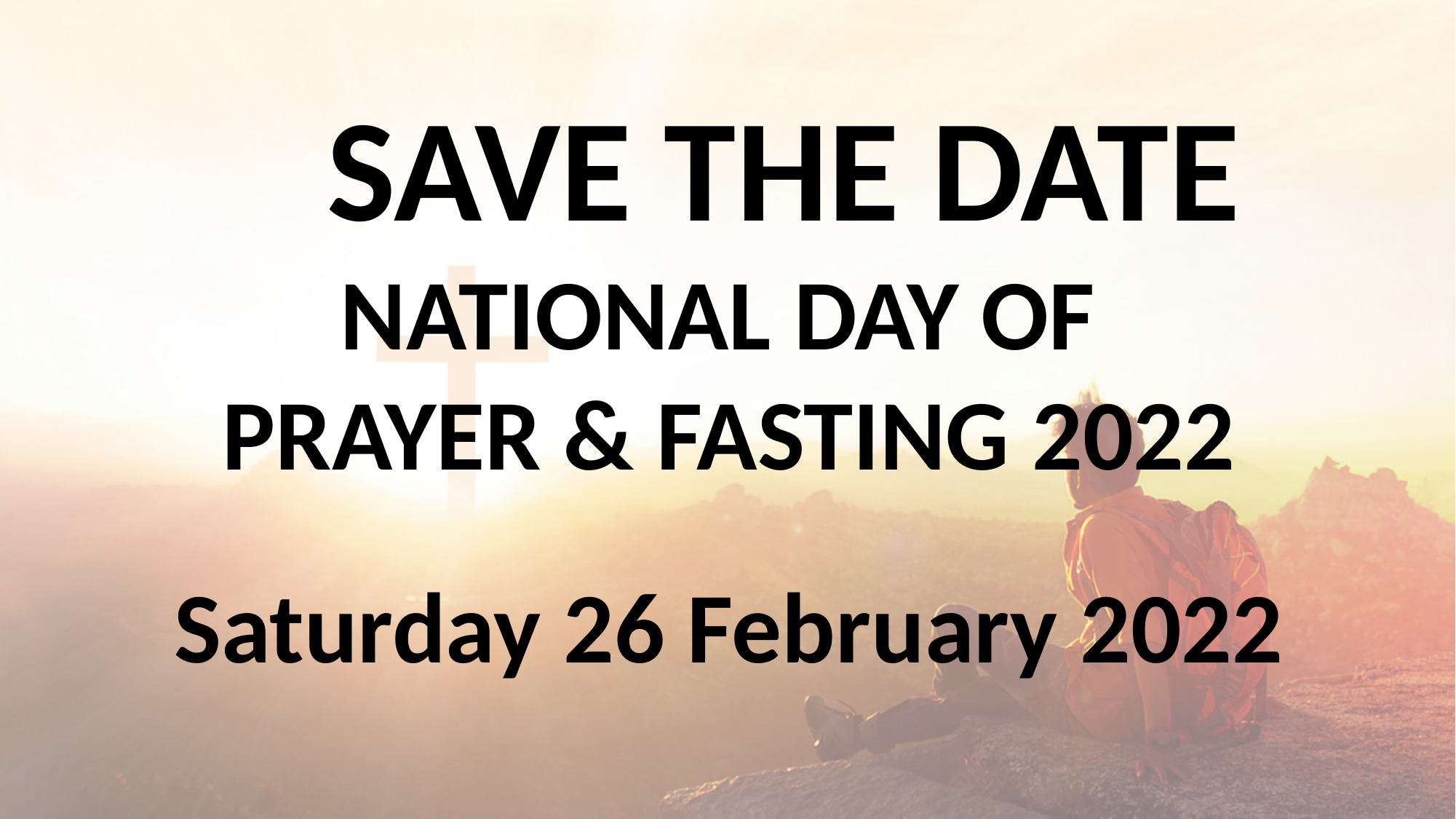

SAVE THE DATE
NATIONAL DAY OF
PRAYER & FASTING 2022

Saturday 26 February 2022
#